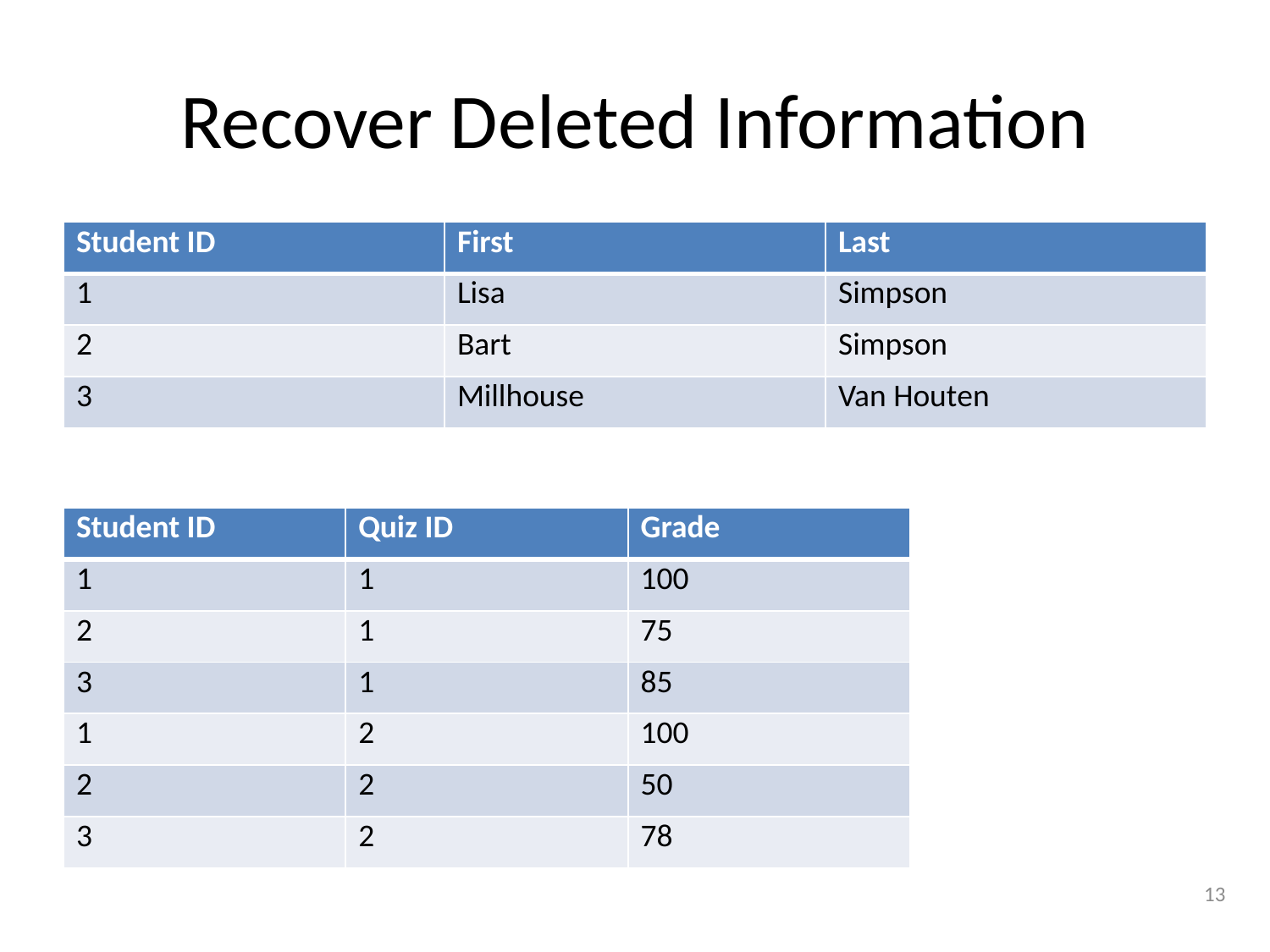

# Recover Deleted Information
| Student ID | First | Last |
| --- | --- | --- |
| 1 | Lisa | Simpson |
| 2 | Bart | Simpson |
| 3 | Millhouse | Van Houten |
| Student ID | Quiz ID | Grade |
| --- | --- | --- |
| 1 | 1 | 100 |
| 2 | 1 | 75 |
| 3 | 1 | 85 |
| 1 | 2 | 100 |
| 2 | 2 | 50 |
| 3 | 2 | 78 |
13